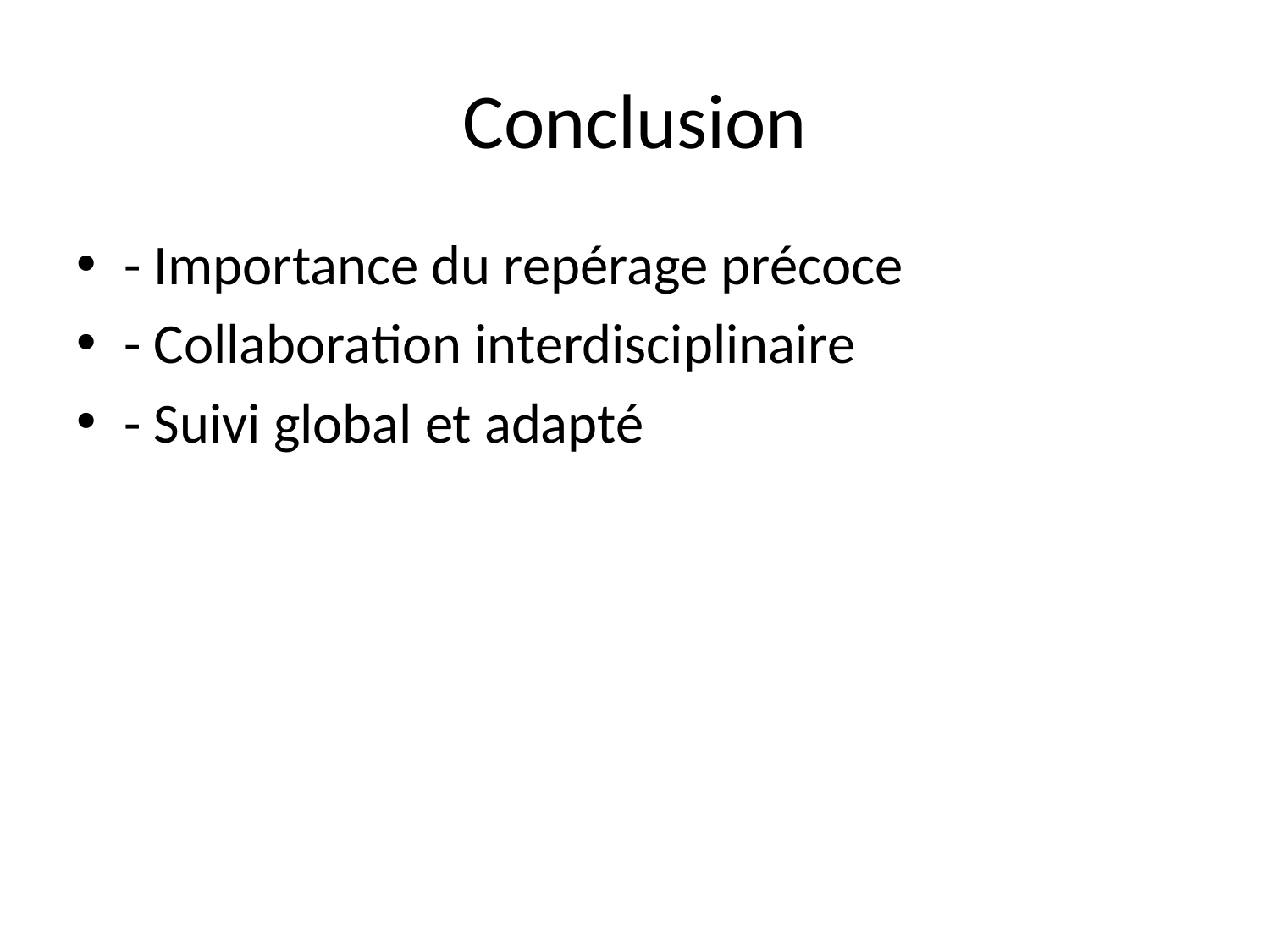

# Conclusion
- Importance du repérage précoce
- Collaboration interdisciplinaire
- Suivi global et adapté